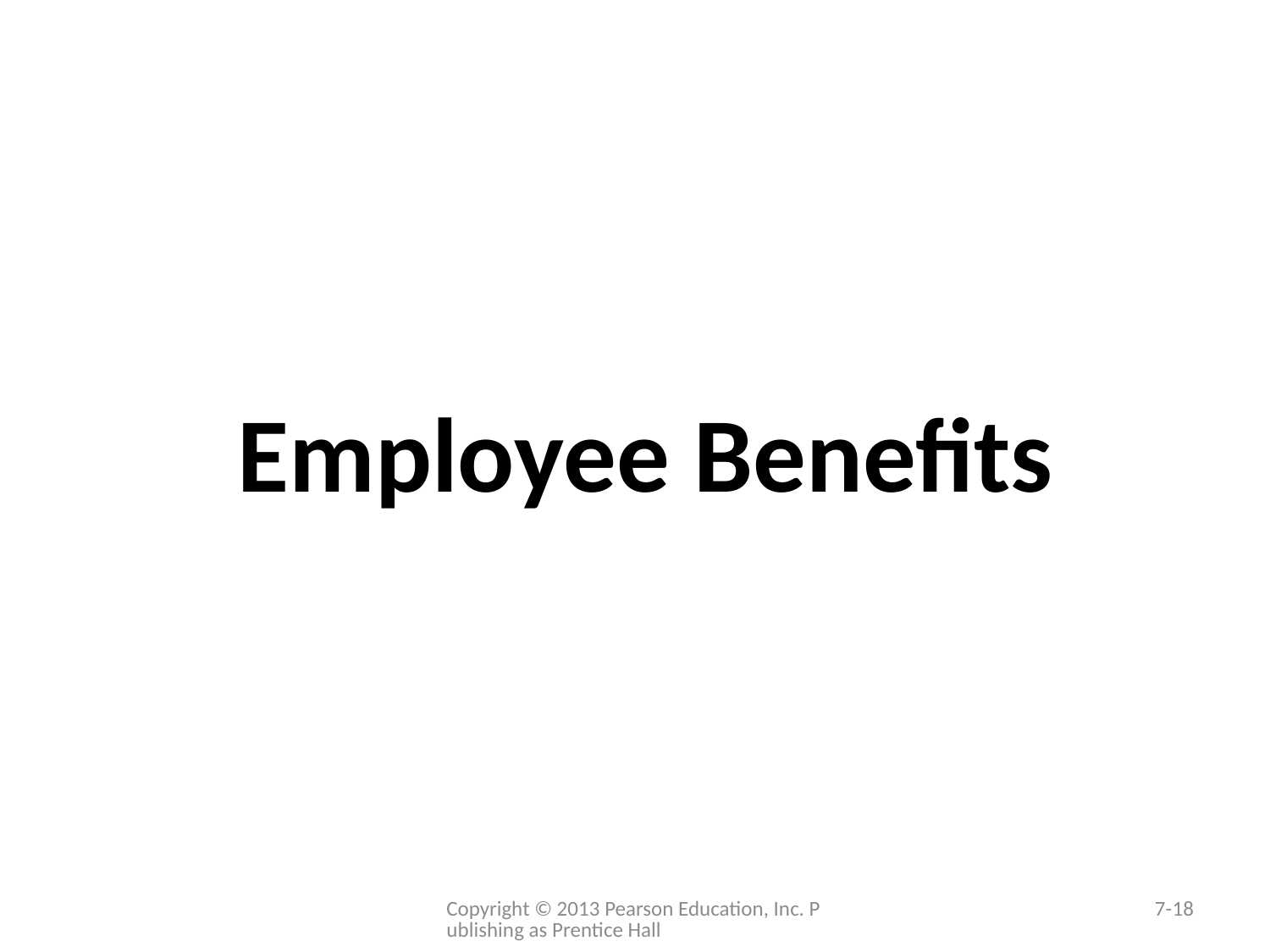

# Employee Benefits
Copyright © 2013 Pearson Education, Inc. Publishing as Prentice Hall
7-18